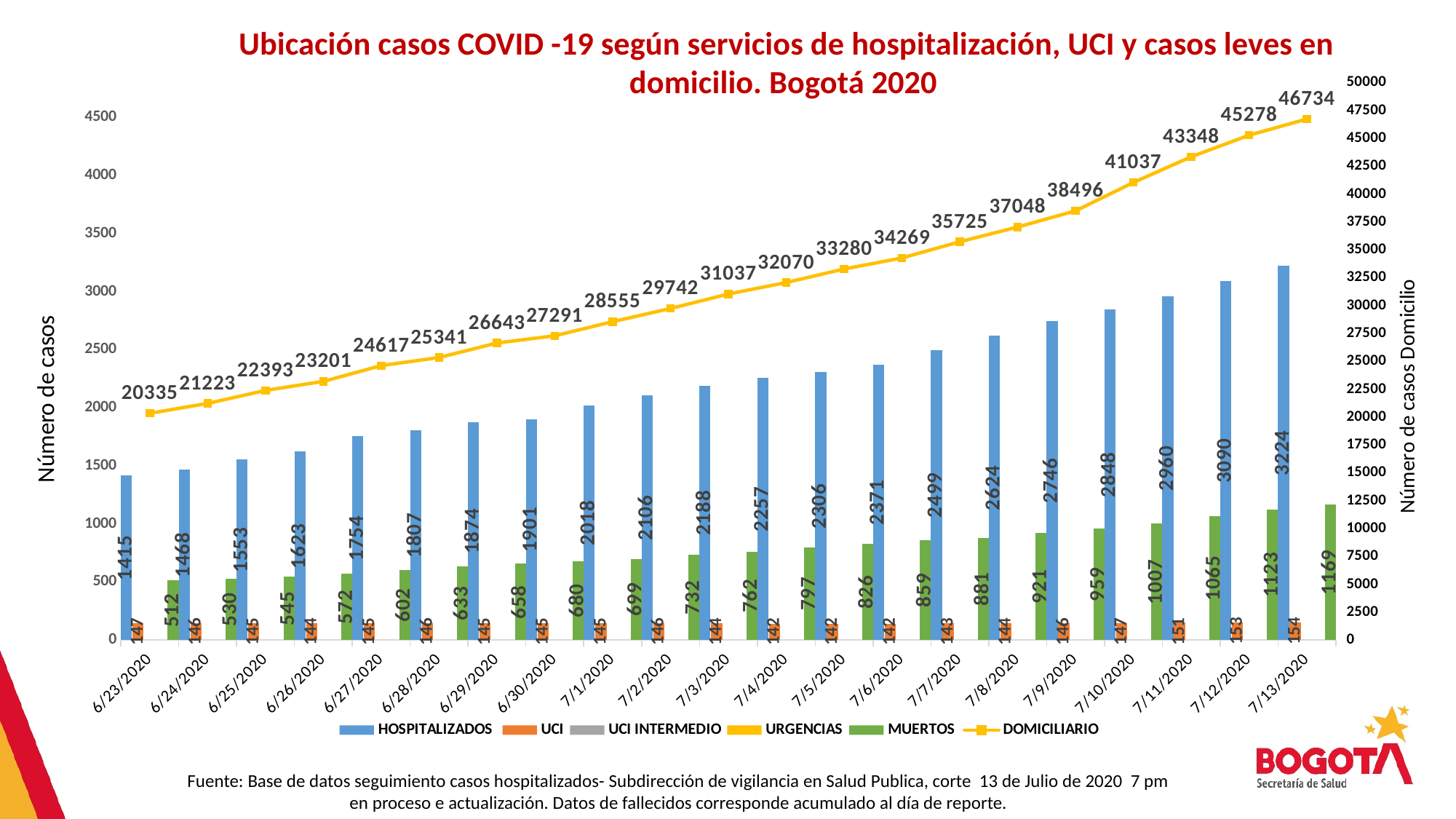

Ubicación casos COVID -19 según servicios de hospitalización, UCI y casos leves en domicilio. Bogotá 2020

### Chart

| Category | HOSPITALIZADOS  | UCI | UCI INTERMEDIO | URGENCIAS | MUERTOS  | DOMICILIARIO |
|---|---|---|---|---|---|---|
| 44005 | 1415.0 | 147.0 | None | None | 512.0 | 20335.0 |
| 44006 | 1468.0 | 146.0 | None | None | 530.0 | 21223.0 |
| 44007 | 1553.0 | 145.0 | None | None | 545.0 | 22393.0 |
| 44008 | 1623.0 | 144.0 | None | None | 572.0 | 23201.0 |
| 44009 | 1754.0 | 145.0 | None | None | 602.0 | 24617.0 |
| 44010 | 1807.0 | 146.0 | None | None | 633.0 | 25341.0 |
| 44011 | 1874.0 | 145.0 | None | None | 658.0 | 26643.0 |
| 44012 | 1901.0 | 145.0 | None | None | 680.0 | 27291.0 |
| 44013 | 2018.0 | 145.0 | None | None | 699.0 | 28555.0 |
| 44014 | 2106.0 | 146.0 | None | None | 732.0 | 29742.0 |
| 44015 | 2188.0 | 144.0 | None | None | 762.0 | 31037.0 |
| 44016 | 2257.0 | 142.0 | None | None | 797.0 | 32070.0 |
| 44017 | 2306.0 | 142.0 | None | None | 826.0 | 33280.0 |
| 44018 | 2371.0 | 142.0 | None | None | 859.0 | 34269.0 |
| 44019 | 2499.0 | 143.0 | None | None | 881.0 | 35725.0 |
| 44020 | 2624.0 | 144.0 | None | None | 921.0 | 37048.0 |
| 44021 | 2746.0 | 146.0 | None | None | 959.0 | 38496.0 |
| 44022 | 2848.0 | 147.0 | None | None | 1007.0 | 41037.0 |
| 44023 | 2960.0 | 151.0 | None | None | 1065.0 | 43348.0 |
| 44024 | 3090.0 | 153.0 | None | None | 1123.0 | 45278.0 |
| 44025 | 3224.0 | 154.0 | None | None | 1169.0 | 46734.0 |
Fuente: Base de datos seguimiento casos hospitalizados- Subdirección de vigilancia en Salud Publica, corte  13 de Julio de 2020  7 pm
en proceso e actualización. Datos de fallecidos corresponde acumulado al día de reporte.